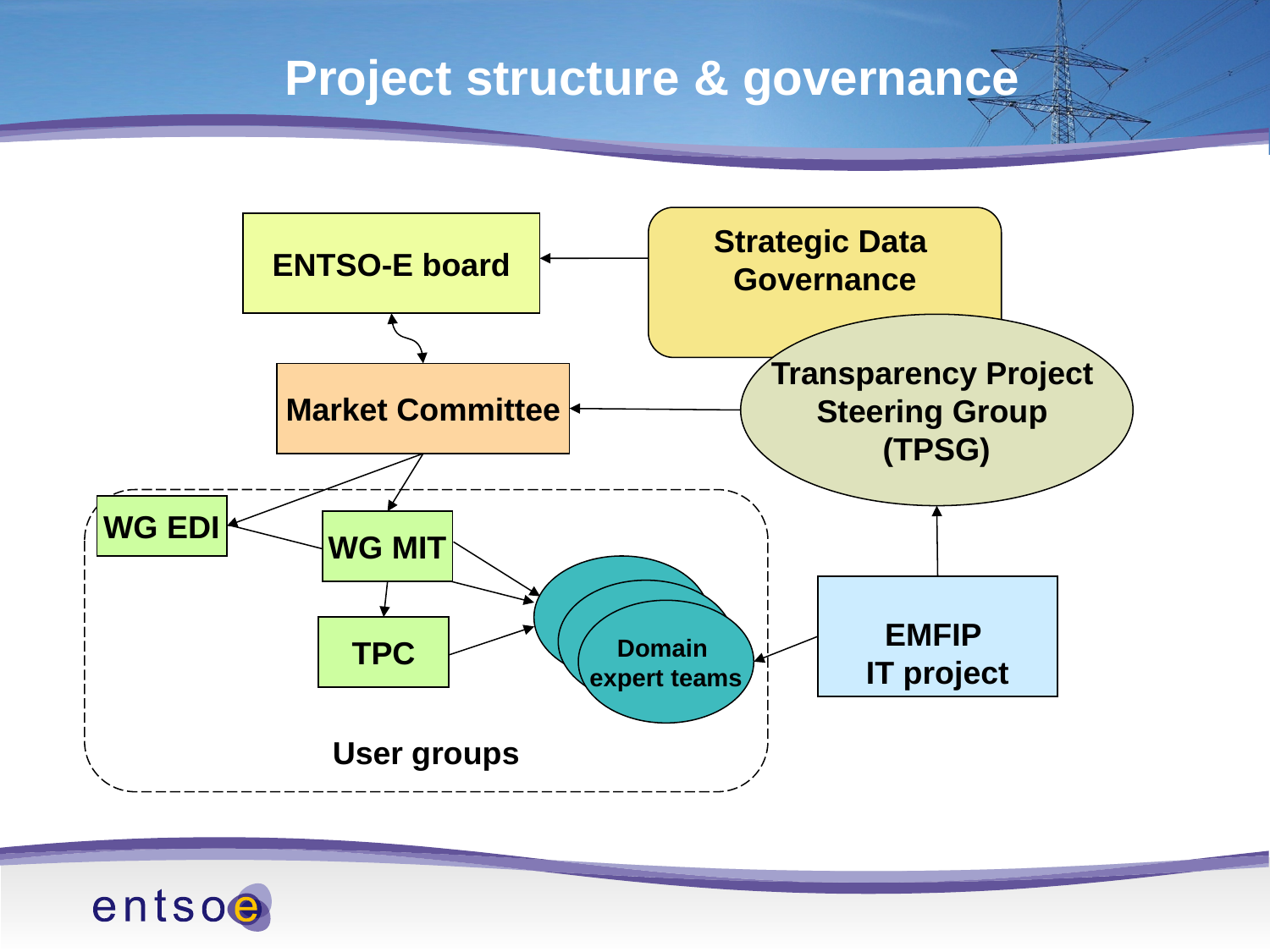

Project structure & governance

Strategic Data
Governance
ENTSO-E board

Transparency Project
Steering Group
(TPSG)
Market Committee
User groups
WG EDI
WG MIT

EMFIP
IT project

Domain
expert teams
TPC